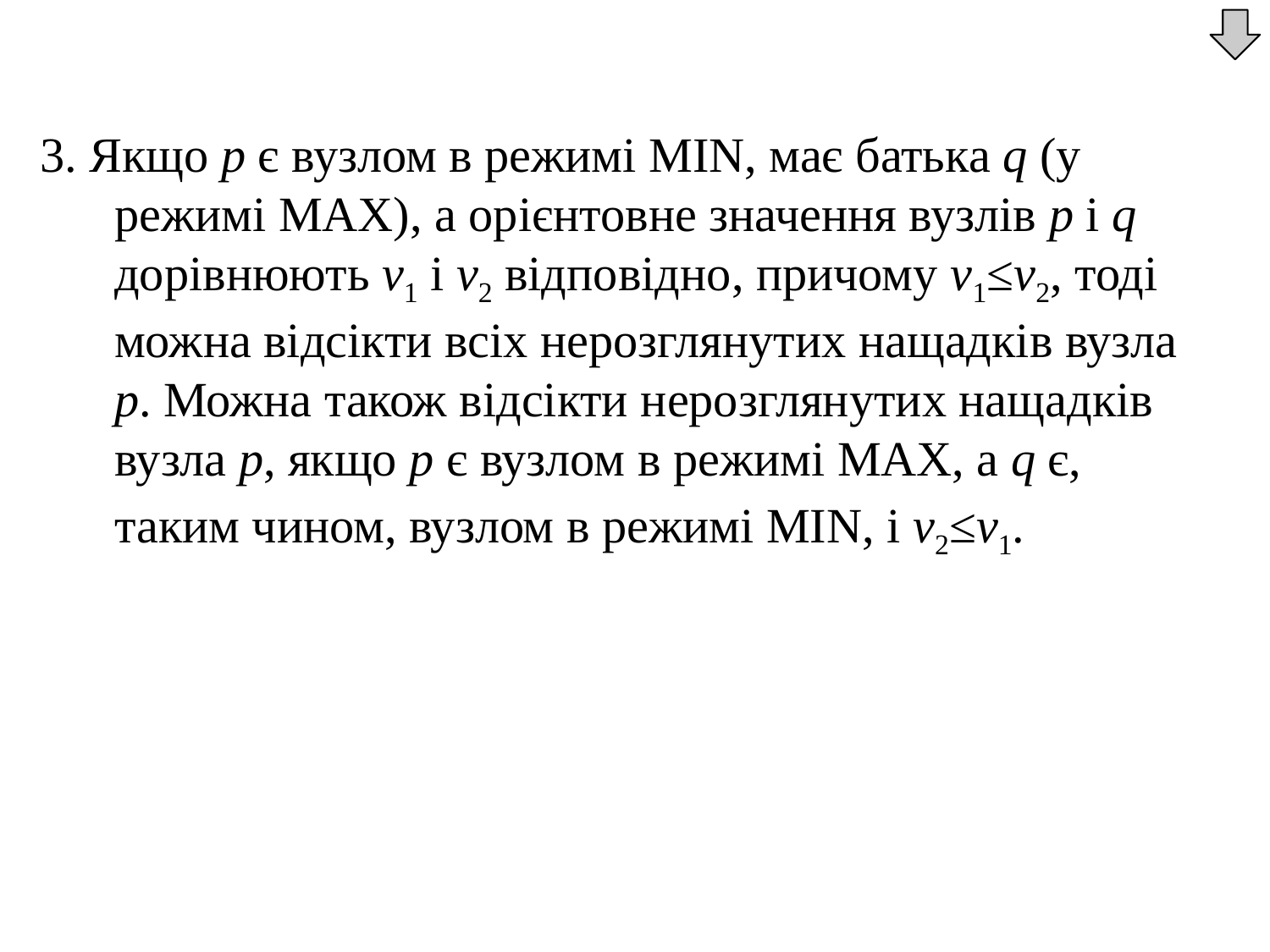

3. Якщо р є вузлом в режимі MIN, має батька q (у режимі МАХ), а орієнтовне значення вузлів р і q дорівнюють v1 і v2 відповідно, причому v1≤v2, тоді можна відсікти всіх нерозглянутих нащадків вузла р. Можна також відсікти нерозглянутих нащадків вузла р, якщо р є вузлом в режимі МАХ, а q є, таким чином, вузлом в режимі MIN, і v2≤v1.